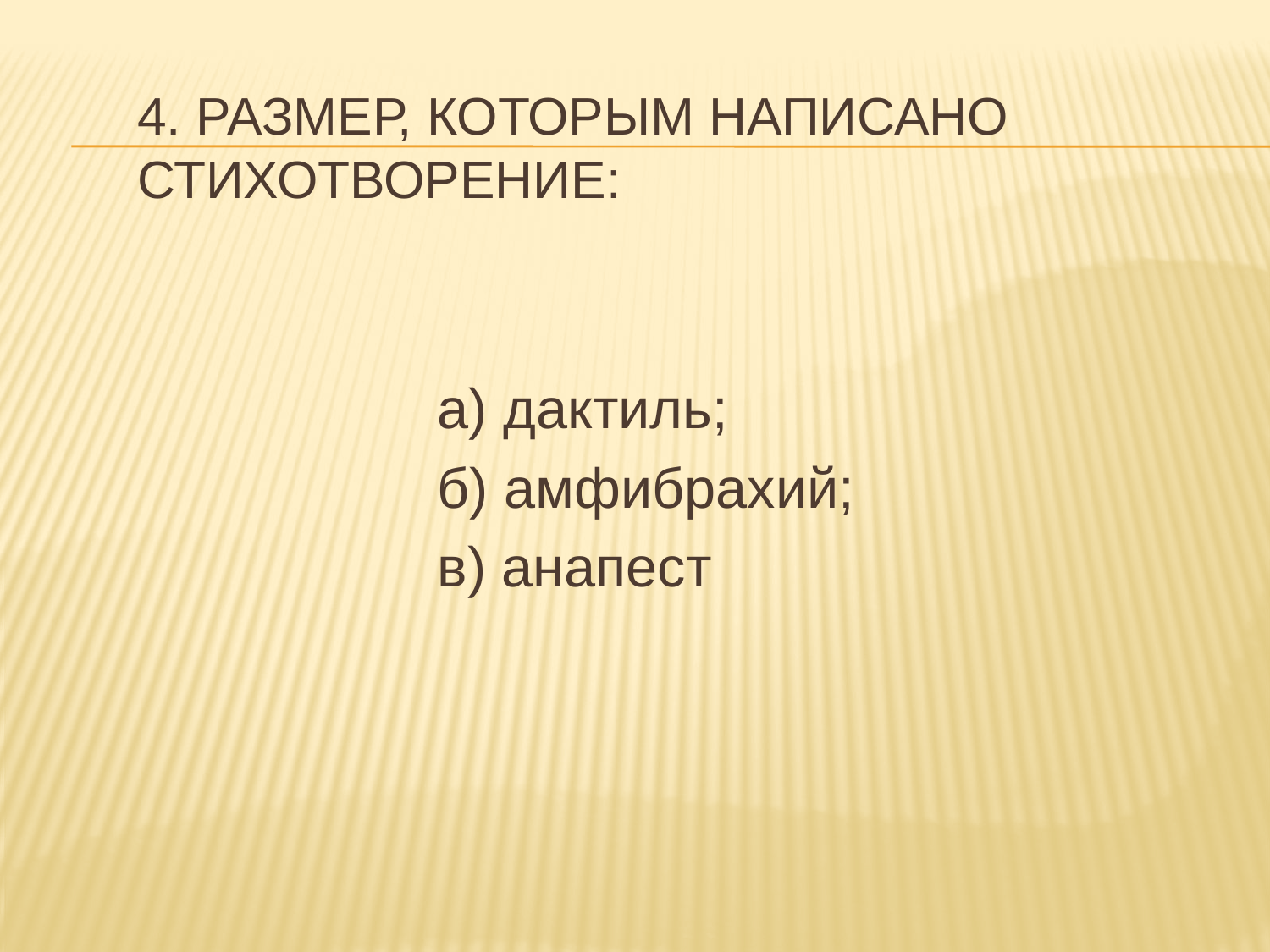

# 4. Размер, которым написано стихотворение:
а) дактиль;
б) амфибрахий;
в) анапест